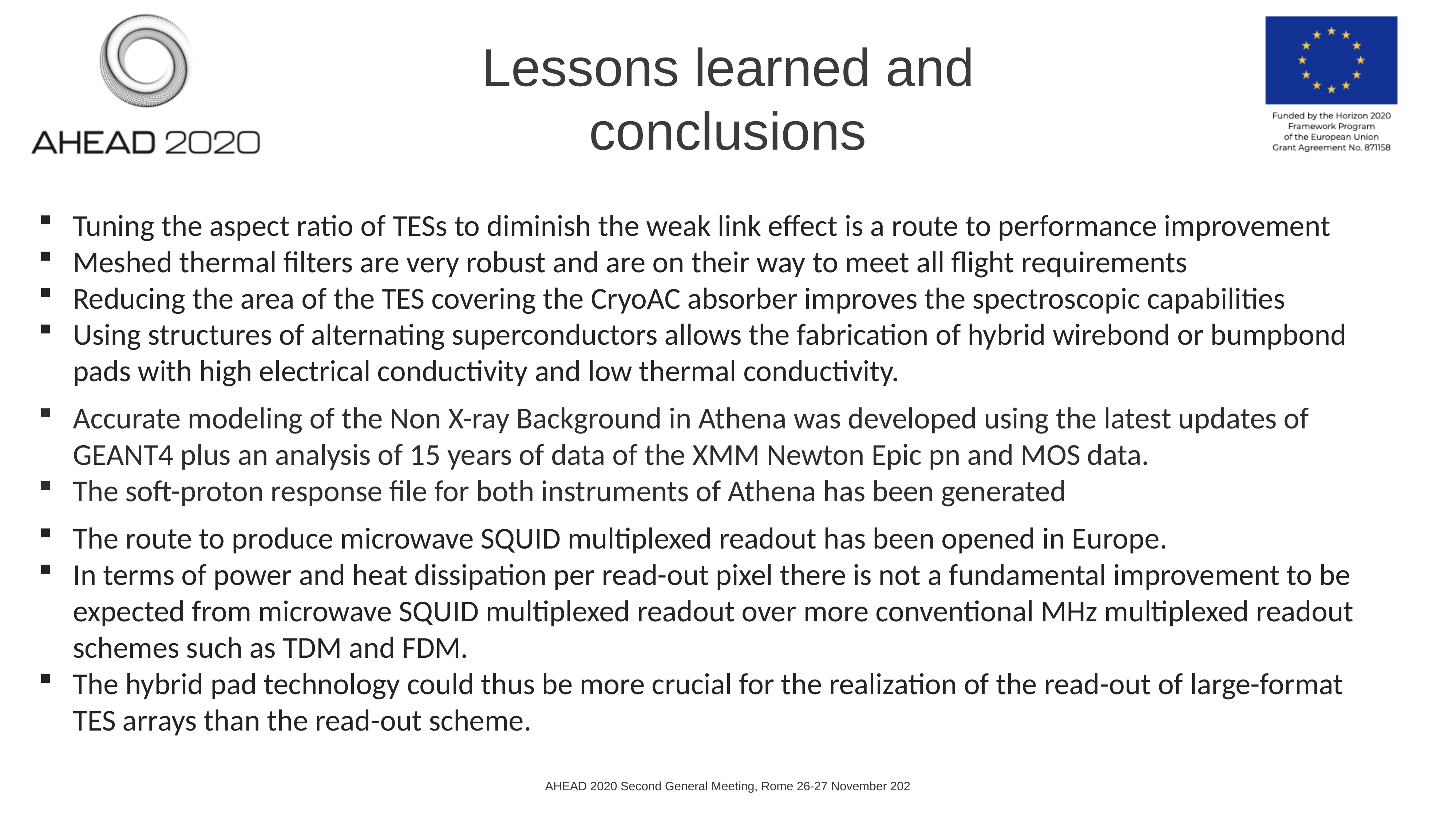

Lessons learned and conclusions

Tuning the aspect ratio of TESs to diminish the weak link effect is a route to performance improvement
Meshed thermal filters are very robust and are on their way to meet all flight requirements
Reducing the area of the TES covering the CryoAC absorber improves the spectroscopic capabilities
Using structures of alternating superconductors allows the fabrication of hybrid wirebond or bumpbond pads with high electrical conductivity and low thermal conductivity.

Accurate modeling of the Non X-ray Background in Athena was developed using the latest updates of GEANT4 plus an analysis of 15 years of data of the XMM Newton Epic pn and MOS data.
The soft-proton response file for both instruments of Athena has been generated

The route to produce microwave SQUID multiplexed readout has been opened in Europe.
In terms of power and heat dissipation per read-out pixel there is not a fundamental improvement to be expected from microwave SQUID multiplexed readout over more conventional MHz multiplexed readout schemes such as TDM and FDM.
The hybrid pad technology could thus be more crucial for the realization of the read-out of large-format TES arrays than the read-out scheme.

AHEAD 2020 Second General Meeting, Rome 26-27 November 202